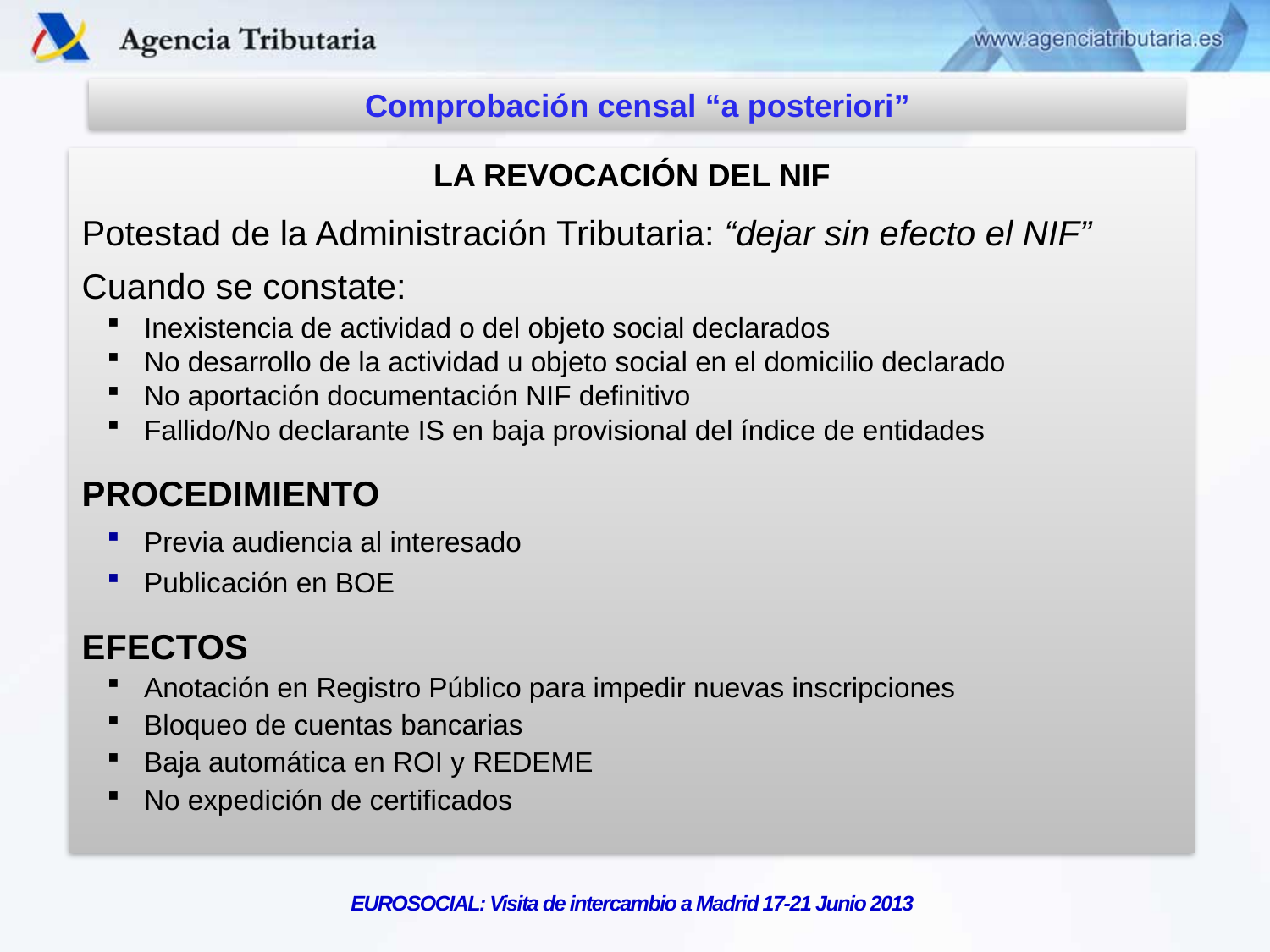

Comprobación censal “a posteriori”
LA REVOCACIÓN DEL NIF
Potestad de la Administración Tributaria: “dejar sin efecto el NIF”
Cuando se constate:
Inexistencia de actividad o del objeto social declarados
No desarrollo de la actividad u objeto social en el domicilio declarado
No aportación documentación NIF definitivo
Fallido/No declarante IS en baja provisional del índice de entidades

PROCEDIMIENTO
Previa audiencia al interesado
Publicación en BOE

EFECTOS
Anotación en Registro Público para impedir nuevas inscripciones
Bloqueo de cuentas bancarias
Baja automática en ROI y REDEME
No expedición de certificados

EUROSOCIAL: Visita de intercambio a Madrid 17-21 Junio 2013